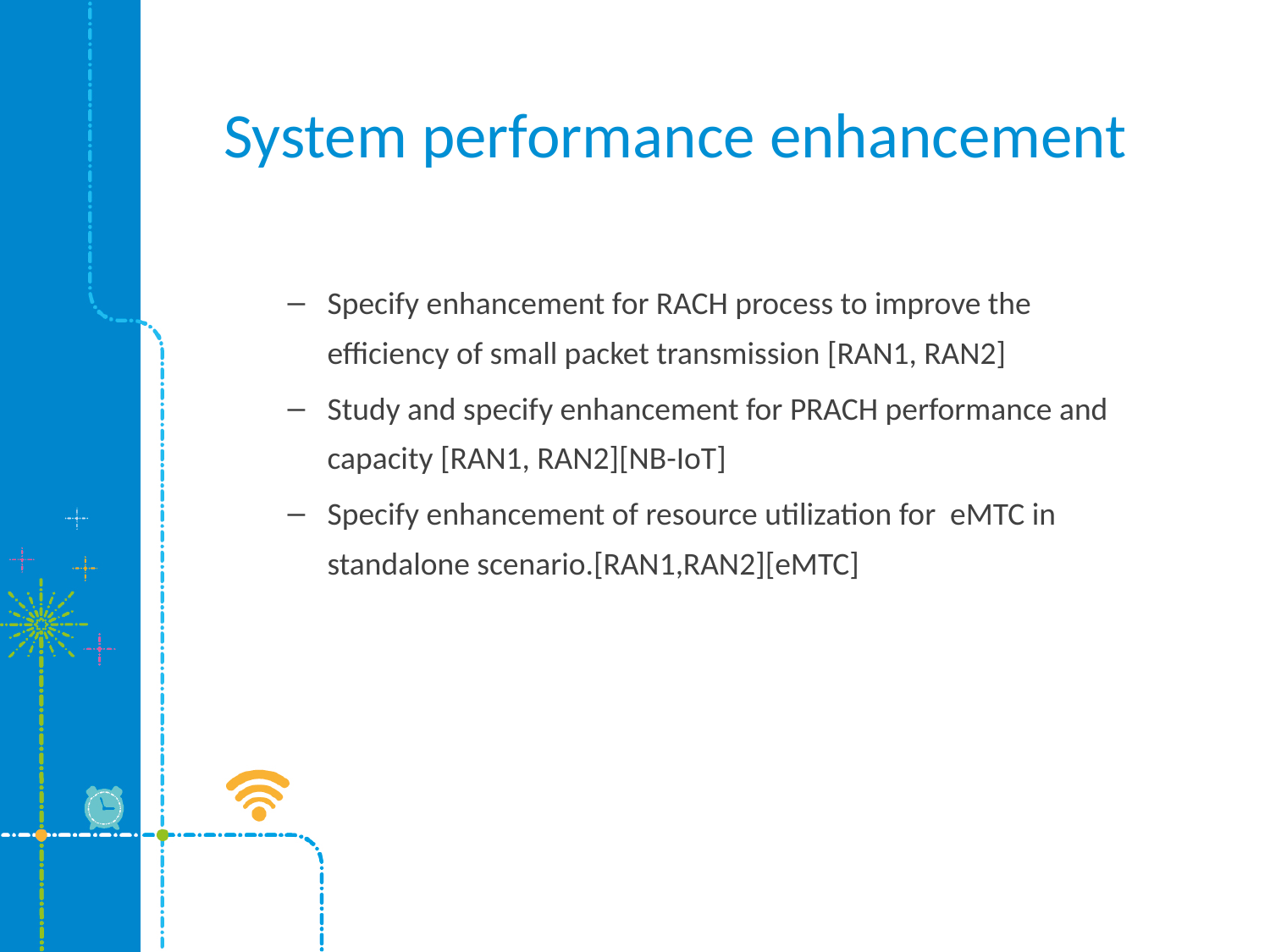

# System performance enhancement

Specify enhancement for RACH process to improve the efficiency of small packet transmission [RAN1, RAN2]
Study and specify enhancement for PRACH performance and capacity [RAN1, RAN2][NB-IoT]
Specify enhancement of resource utilization for  eMTC in standalone scenario.[RAN1,RAN2][eMTC]